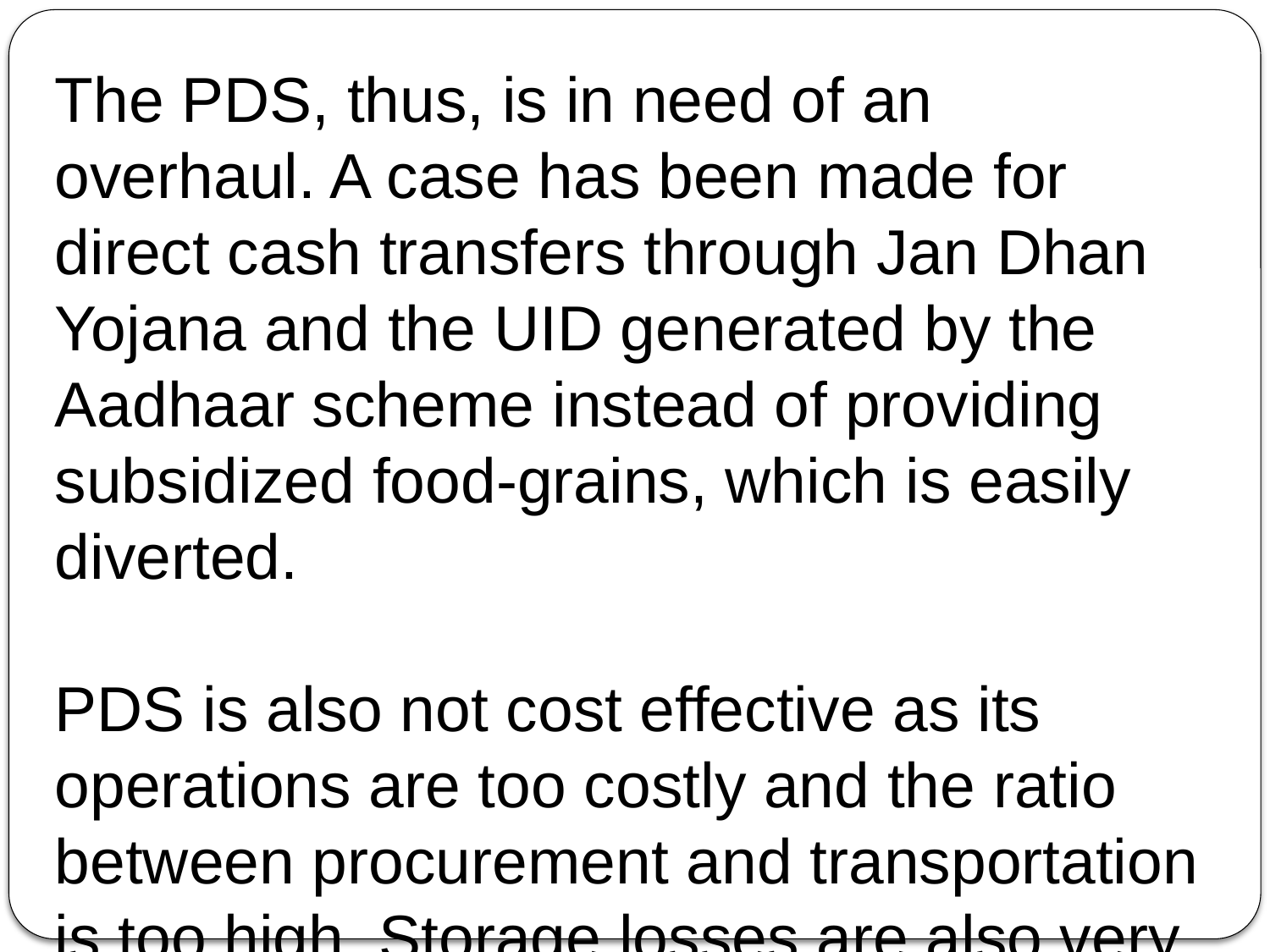

The PDS, thus, is in need of an overhaul. A case has been made for direct cash transfers through Jan Dhan Yojana and the UID generated by the Aadhaar scheme instead of providing subsidized food-grains, which is easily diverted.

PDS is also not cost effective as its operations are too costly and the ratio between procurement and transportation is too high. Storage losses are also very high.